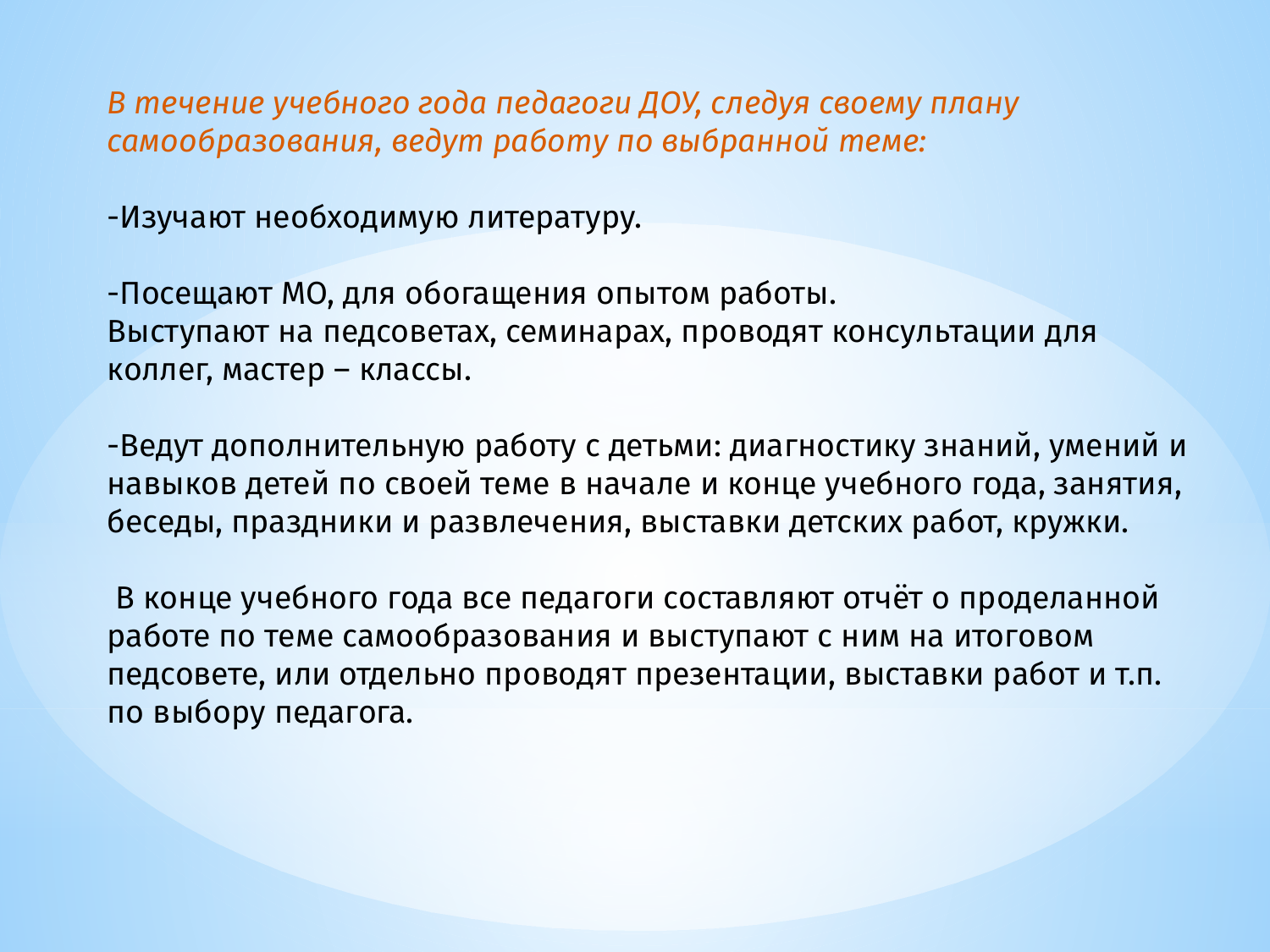

В течение учебного года педагоги ДОУ, следуя своему плану самообразования, ведут работу по выбранной теме:

-Изучают необходимую литературу.

-Посещают МО, для обогащения опытом работы.
Выступают на педсоветах, семинарах, проводят консультации для коллег, мастер – классы.

-Ведут дополнительную работу с детьми: диагностику знаний, умений и навыков детей по своей теме в начале и конце учебного года, занятия, беседы, праздники и развлечения, выставки детских работ, кружки.

 В конце учебного года все педагоги составляют отчёт о проделанной работе по теме самообразования и выступают с ним на итоговом педсовете, или отдельно проводят презентации, выставки работ и т.п. по выбору педагога.